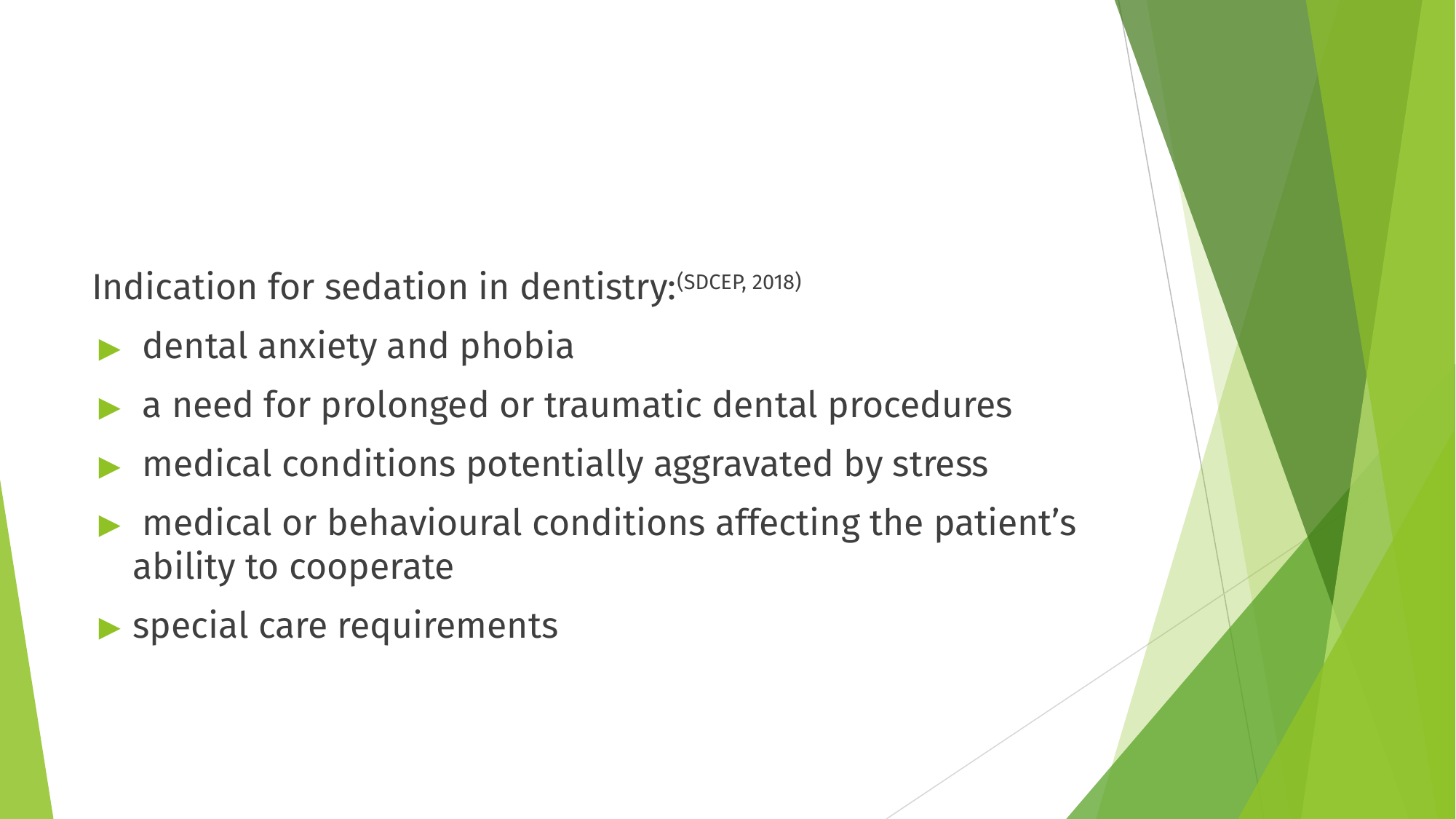

#
Indication for sedation in dentistry:(SDCEP, 2018)
 dental anxiety and phobia
 a need for prolonged or traumatic dental procedures
 medical conditions potentially aggravated by stress
 medical or behavioural conditions affecting the patient’s ability to cooperate
special care requirements